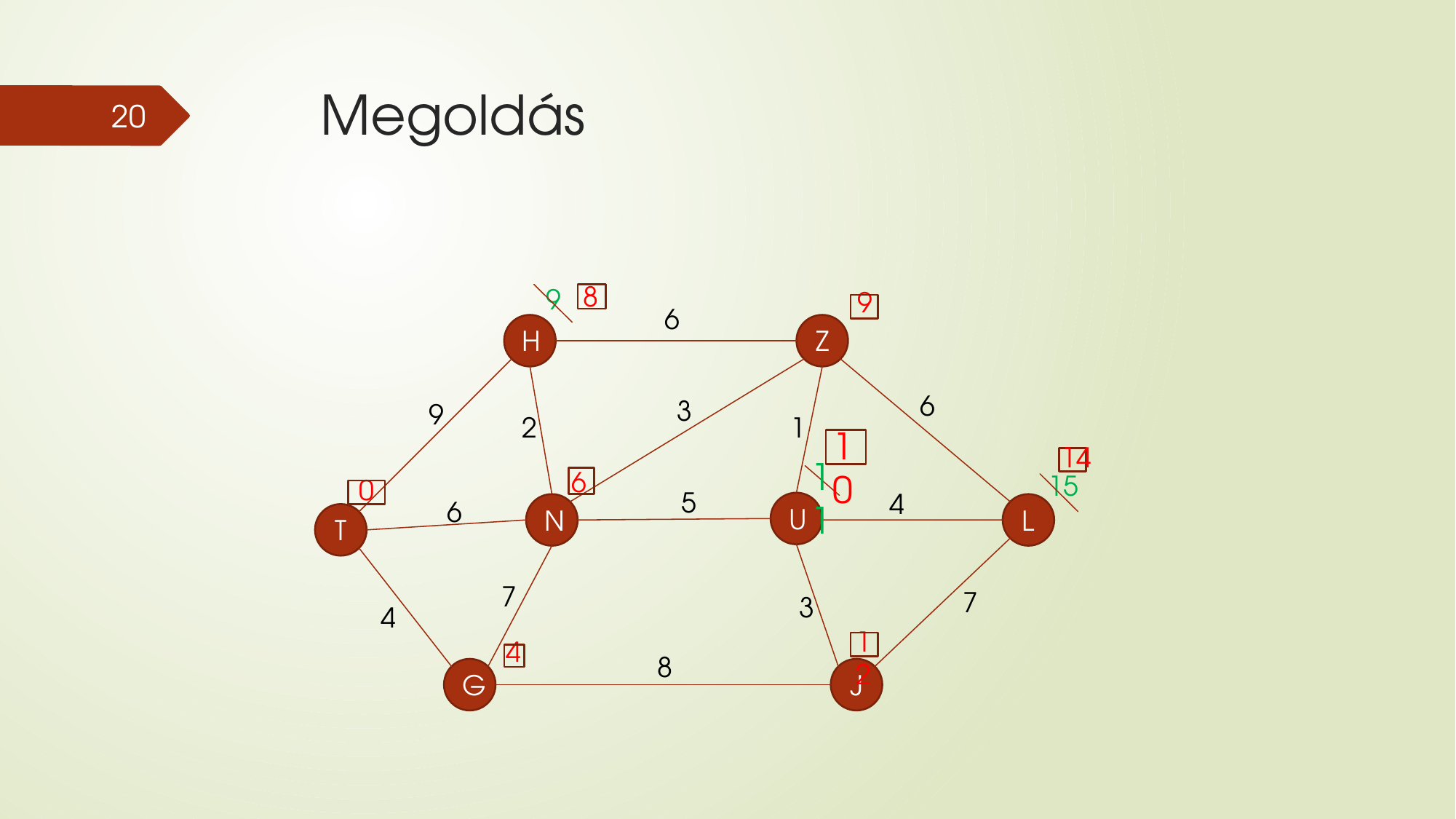

# Megoldás
20

8
9
9

6
H
Z
6
3
9
1
2
10

14

11
6
15
0

5

4
6
U
N
L
T
7
7
3
4
12
4

8

G
J